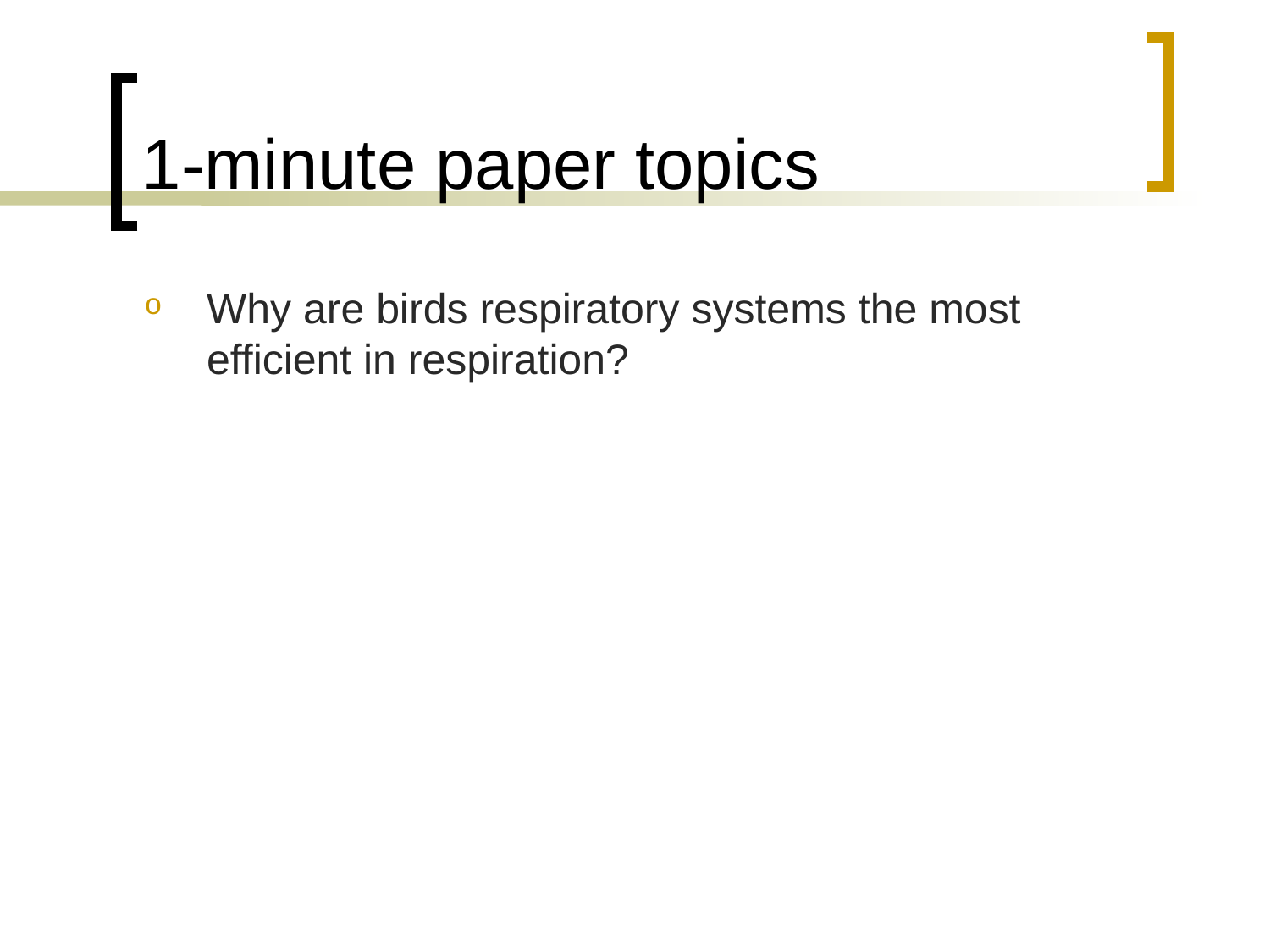

# 1-minute paper topics
Why are birds respiratory systems the most efficient in respiration?